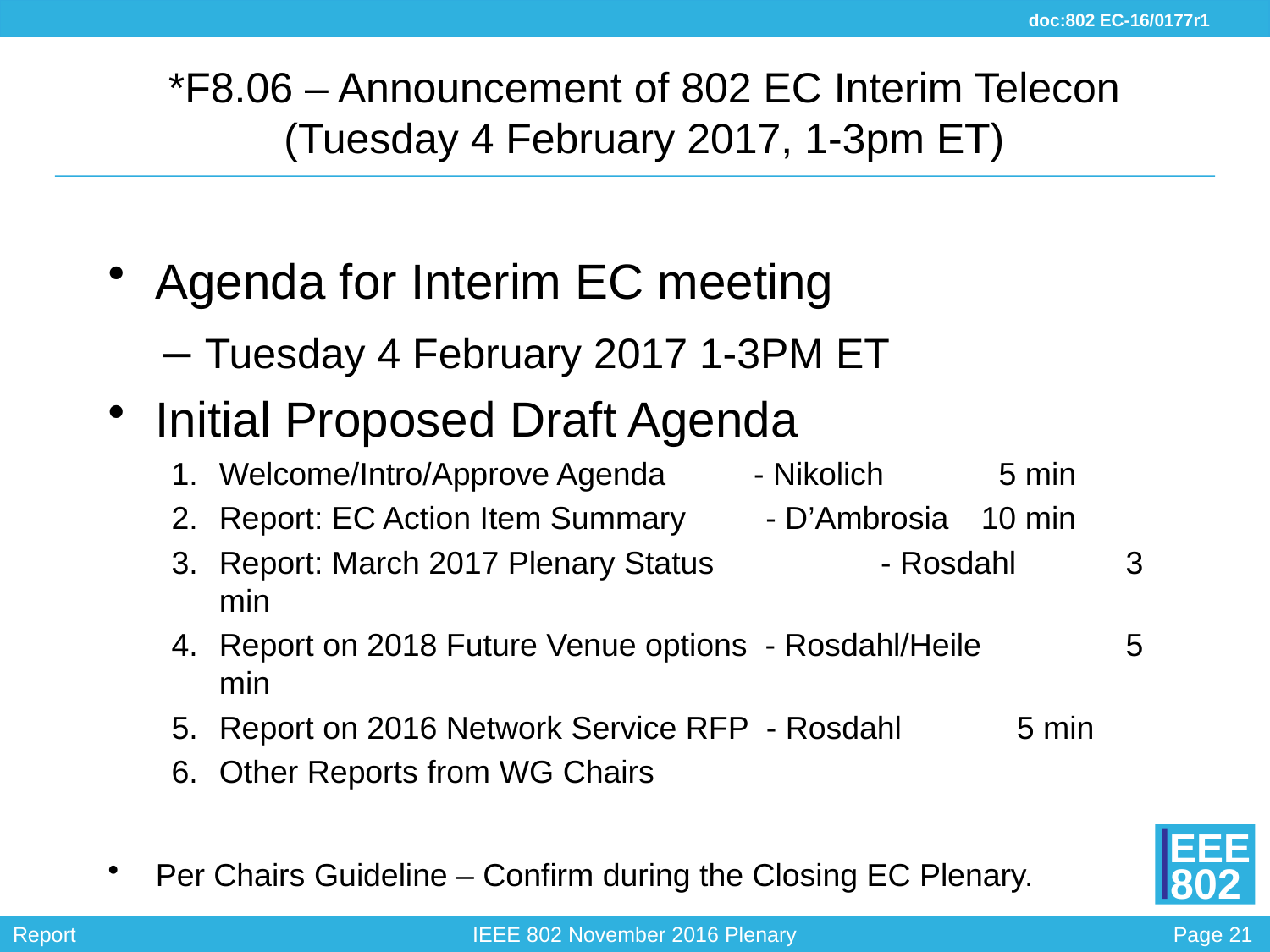

# *F8.06 – Announcement of 802 EC Interim Telecon (Tuesday 4 February 2017, 1-3pm ET)
Agenda for Interim EC meeting
– Tuesday 4 February 2017 1-3PM ET
Initial Proposed Draft Agenda
Welcome/Intro/Approve Agenda 	   - Nikolich 	  5 min
Report: EC Action Item Summary         - D’Ambrosia	10 min
Report: March 2017 Plenary Status   	   - Rosdahl 	  3 min
Report on 2018 Future Venue options  - Rosdahl/Heile	  5 min
Report on 2016 Network Service RFP  - Rosdahl             5 min
Other Reports from WG Chairs

Per Chairs Guideline – Confirm during the Closing EC Plenary.